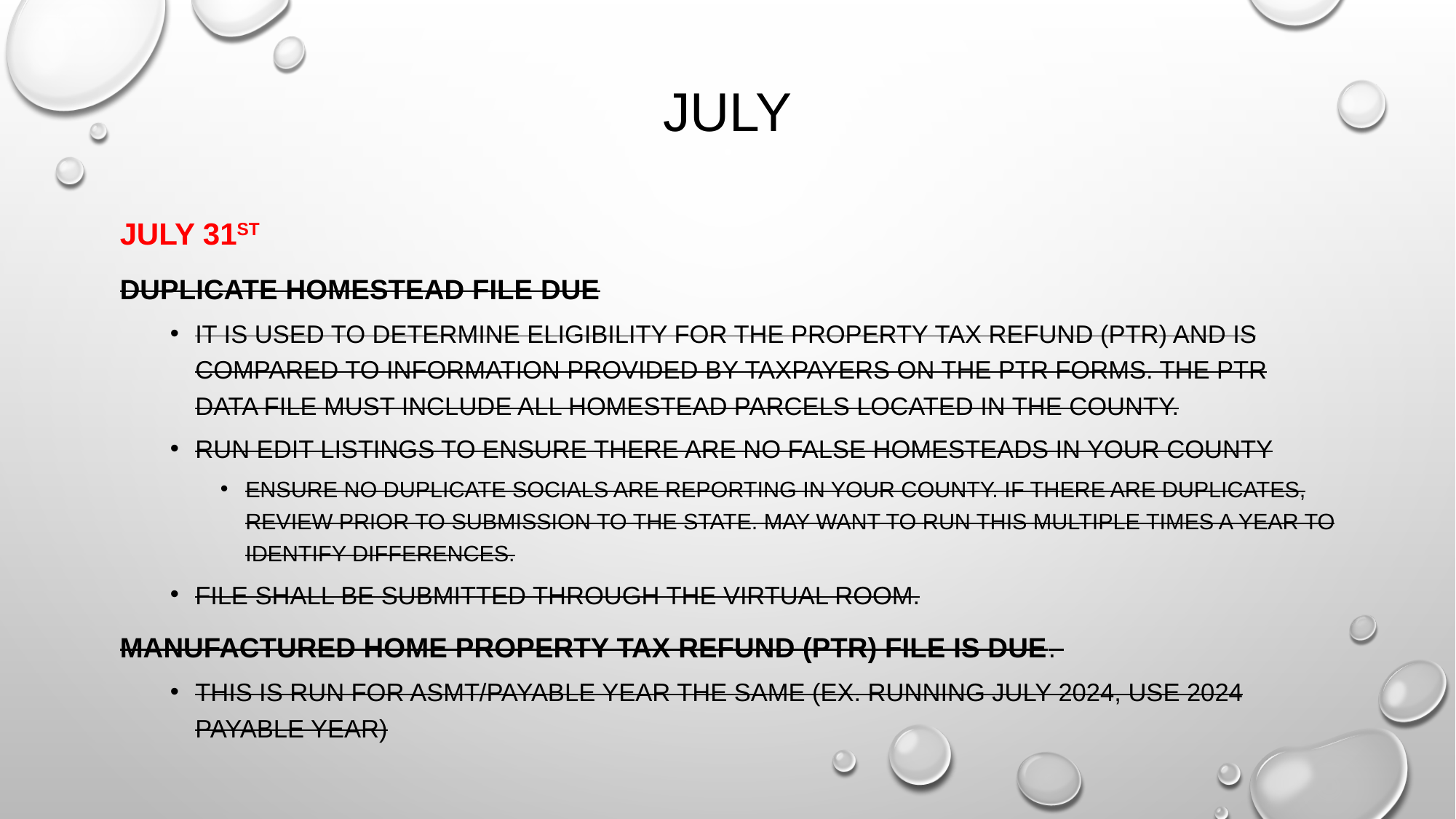

# July
July 31st
Duplicate homestead file due
It is used to determine eligibility for the property tax refund (PTR) and is compared to information provided by taxpayers on the PTR forms. The PTR data file must include all homestead parcels located in the county.
Run edit listings to ensure there are no false homesteads in your county
Ensure no duplicate socials are reporting in your county. If there are duplicates, review prior to submission to the state. May want to run this multiple times a year to identify differences.
File shall be submitted through the virtual room.
Manufactured home property tax refund (ptr) file is due.
This is run for asmt/payable year the same (ex. Running july 2024, use 2024 payable year)